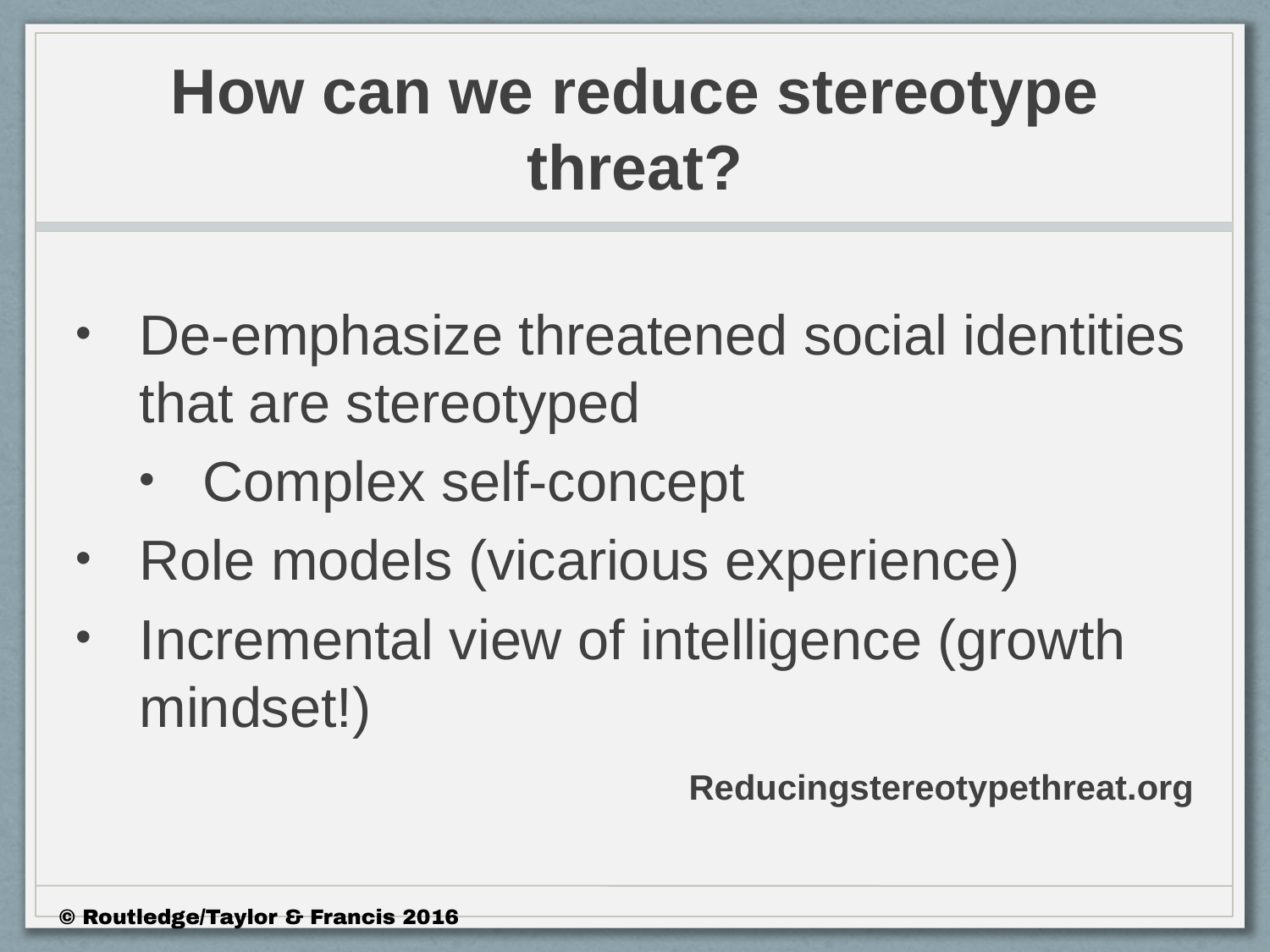

How can we reduce stereotype threat?
De-emphasize threatened social identities that are stereotyped
Complex self-concept
Role models (vicarious experience)
Incremental view of intelligence (growth mindset!)

Reducingstereotypethreat.org

© Routledge/Taylor & Francis 2016